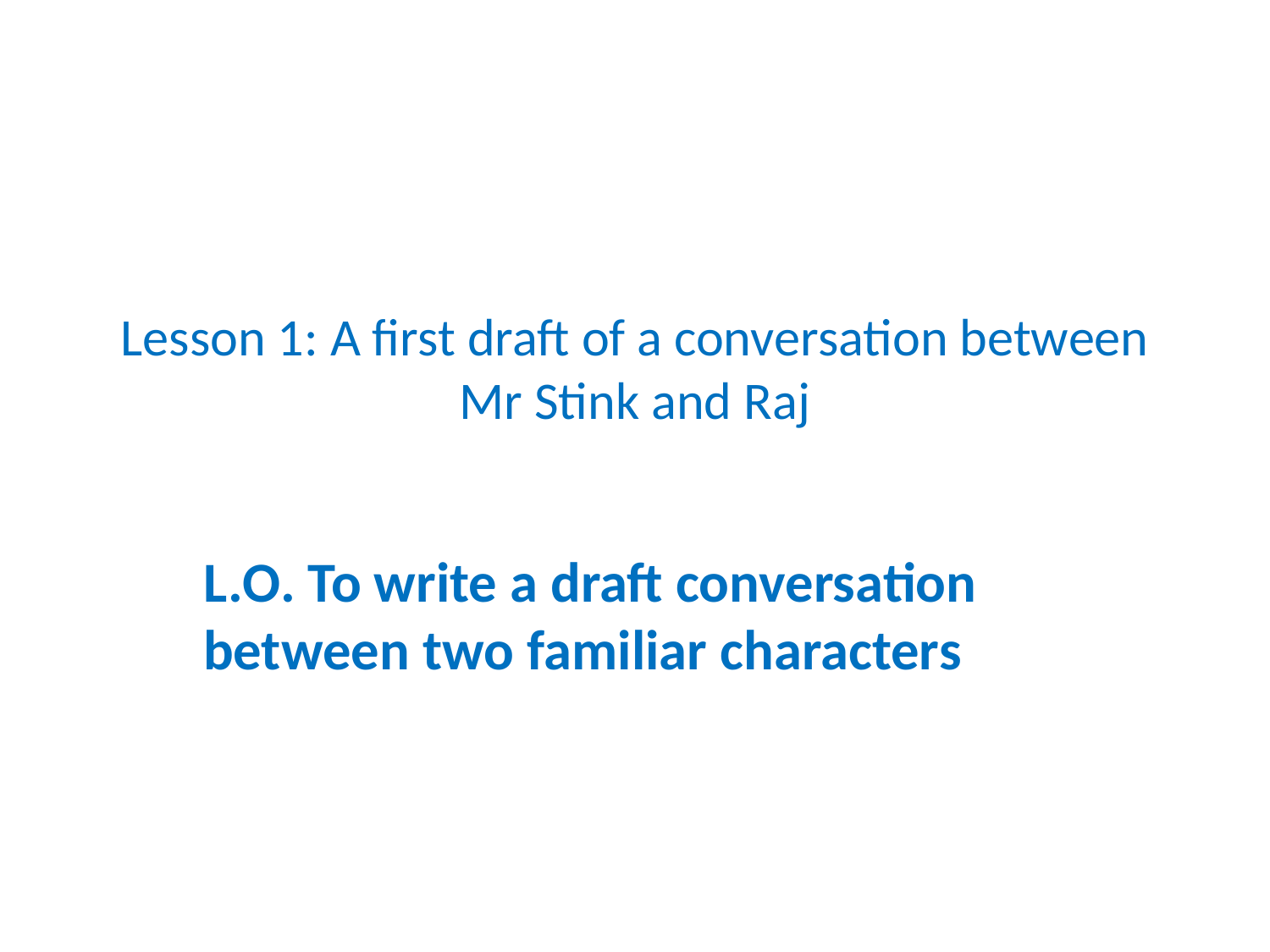

# Lesson 1: A first draft of a conversation between Mr Stink and Raj
L.O. To write a draft conversation between two familiar characters